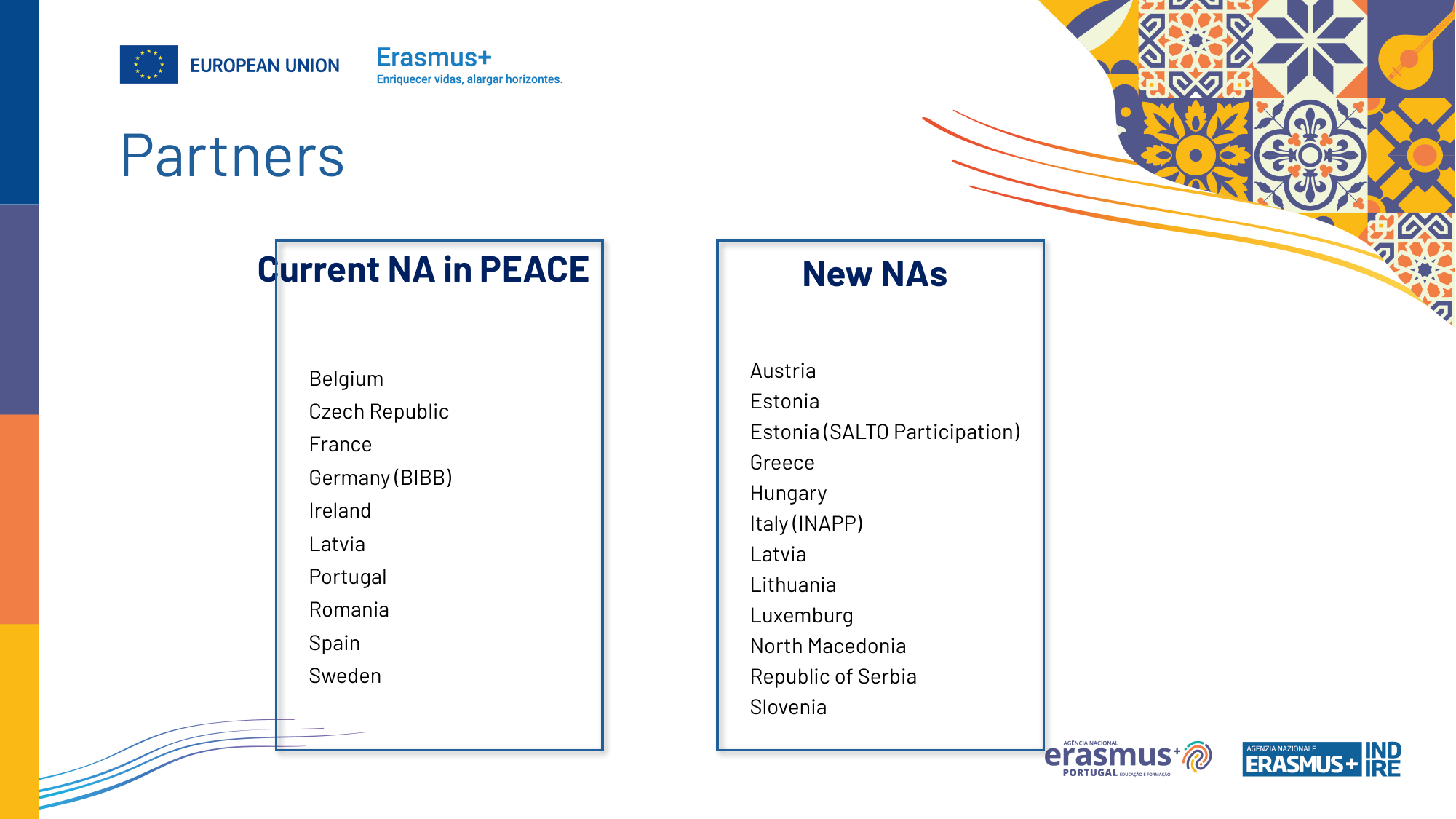

# Partners
Current NA in PEACE

New NAs
Belgium
Czech Republic
France
Germany (BIBB)
Ireland
Latvia
Portugal
Romania
Spain
Sweden
Austria
Estonia
Estonia (SALTO Participation)
Greece
Hungary
Italy (INAPP)
Latvia
Lithuania
Luxemburg
North Macedonia
Republic of Serbia
Slovenia